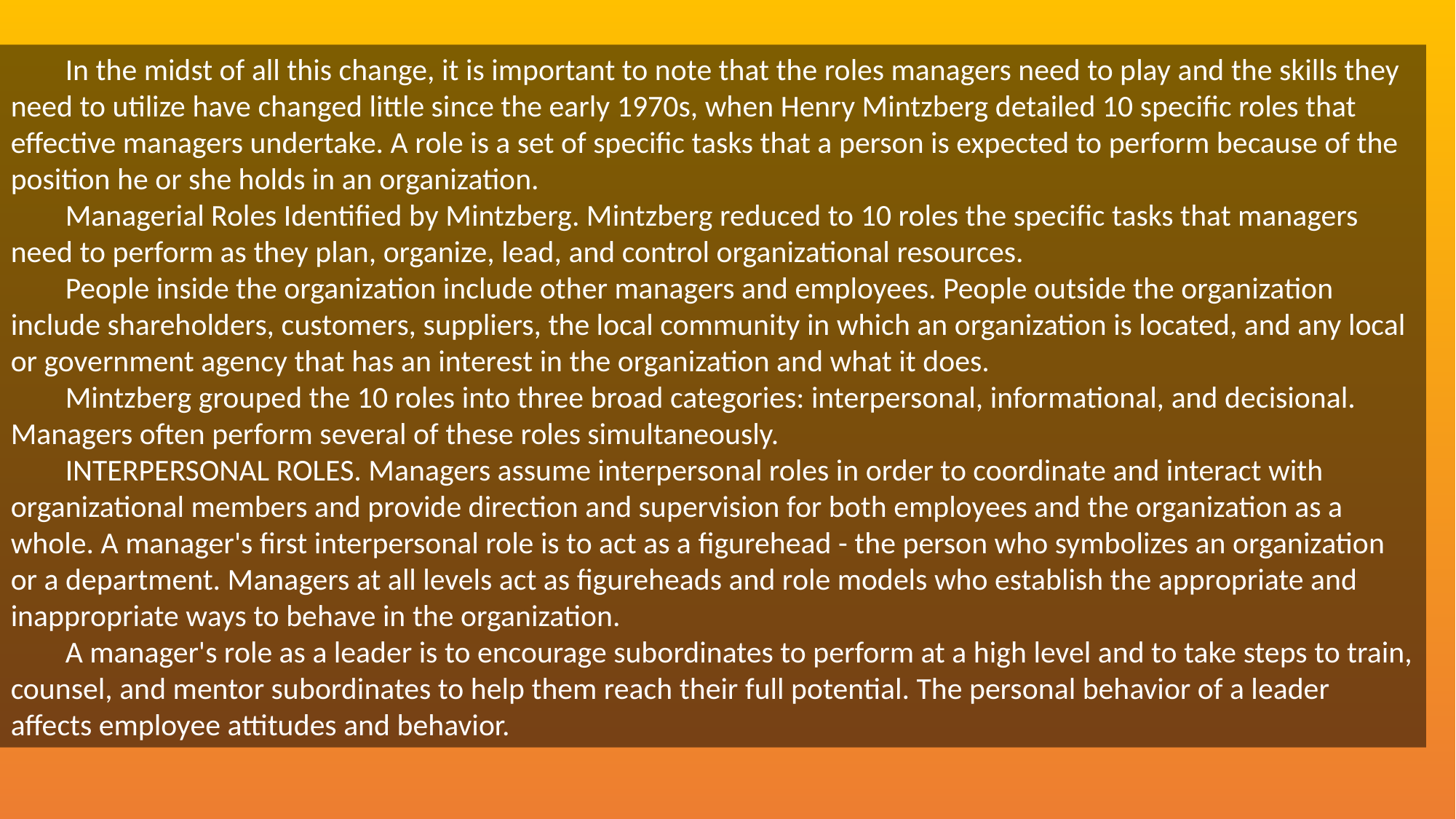

In the midst of all this change, it is important to note that the roles managers need to play and the skills they need to utilize have changed little since the early 1970s, when Henry Mintzberg detailed 10 specific roles that effective managers undertake. A role is a set of specific tasks that a person is expected to perform because of the position he or she holds in an organization.
Managerial Roles Identified by Mintzberg. Mintzberg reduced to 10 roles the specific tasks that managers need to perform as they plan, organize, lead, and control organizational resources.
People inside the organization include other managers and employees. People outside the organization include shareholders, customers, suppliers, the local community in which an organization is located, and any local or government agency that has an interest in the organization and what it does.
Mintzberg grouped the 10 roles into three broad categories: interpersonal, informational, and decisional. Managers often perform several of these roles simultaneously.
INTERPERSONAL ROLES. Managers assume interpersonal roles in order to coordinate and interact with organizational members and provide direction and supervision for both employees and the organization as a whole. A manager's first interpersonal role is to act as a figurehead - the person who symbolizes an organization or a department. Managers at all levels act as figureheads and role models who establish the appropriate and inappropriate ways to behave in the organization.
A manager's role as a leader is to encourage subordinates to perform at a high level and to take steps to train, counsel, and mentor subordinates to help them reach their full potential. The personal behavior of a leader affects employee attitudes and behavior.